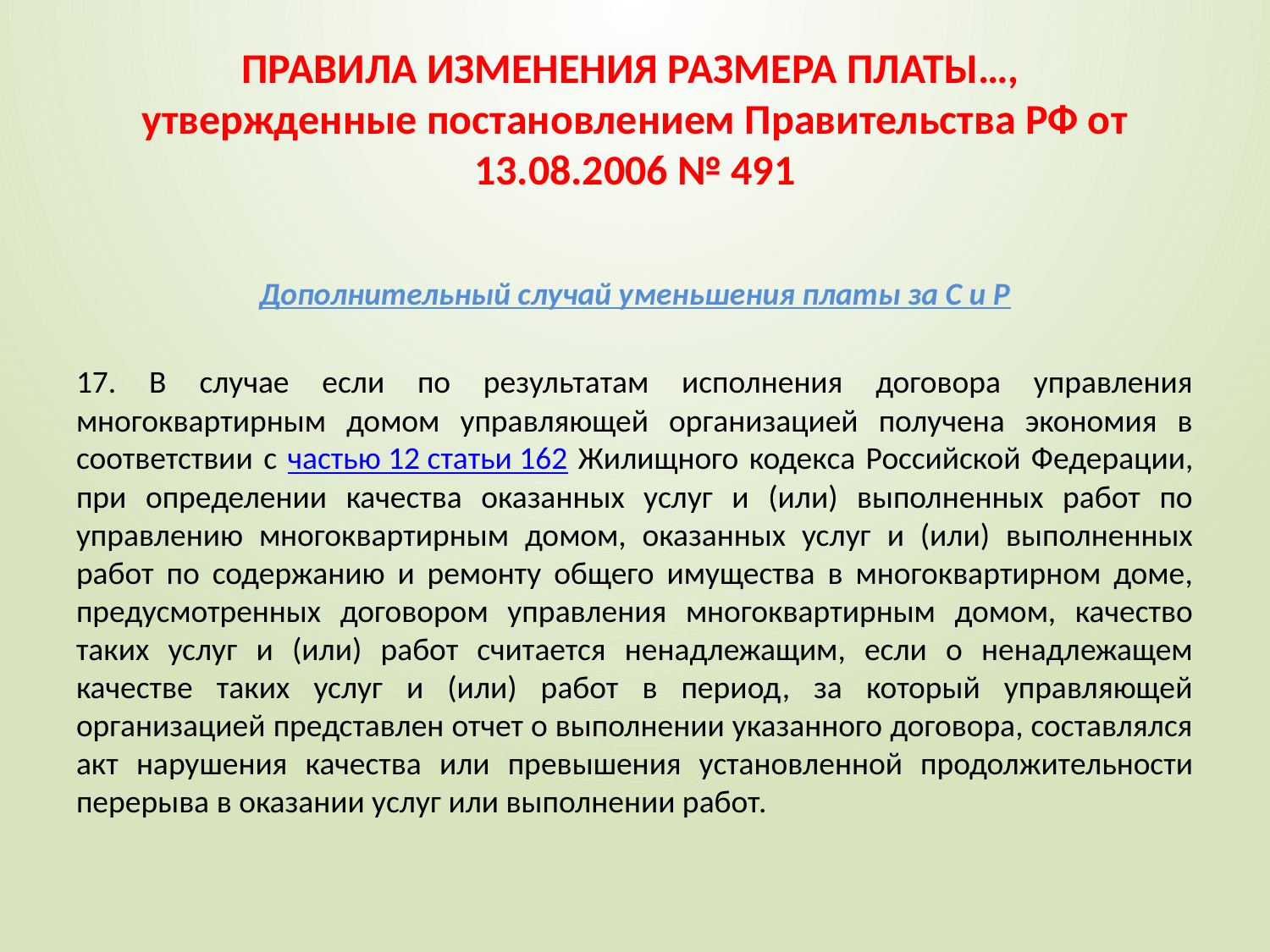

# ПРАВИЛА ИЗМЕНЕНИЯ РАЗМЕРА ПЛАТЫ…, утвержденные постановлением Правительства РФ от 13.08.2006 № 491

Дополнительный случай уменьшения платы за С и Р

17. В случае если по результатам исполнения договора управления многоквартирным домом управляющей организацией получена экономия в соответствии с частью 12 статьи 162 Жилищного кодекса Российской Федерации, при определении качества оказанных услуг и (или) выполненных работ по управлению многоквартирным домом, оказанных услуг и (или) выполненных работ по содержанию и ремонту общего имущества в многоквартирном доме, предусмотренных договором управления многоквартирным домом, качество таких услуг и (или) работ считается ненадлежащим, если о ненадлежащем качестве таких услуг и (или) работ в период, за который управляющей организацией представлен отчет о выполнении указанного договора, составлялся акт нарушения качества или превышения установленной продолжительности перерыва в оказании услуг или выполнении работ.